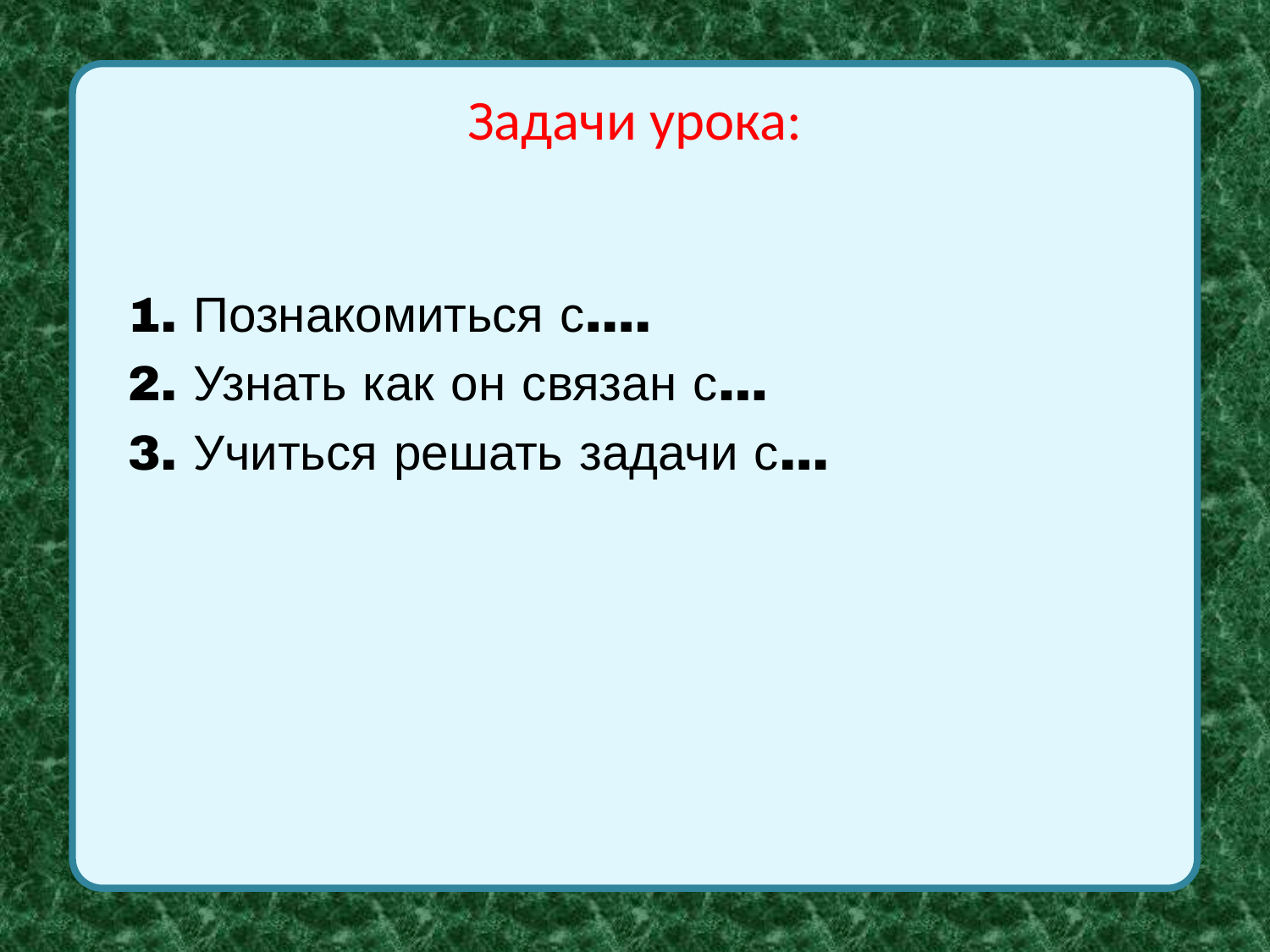

# Задачи урока:
1. Познакомиться с….
2. Узнать как он связан с…
3. Учиться решать задачи с…